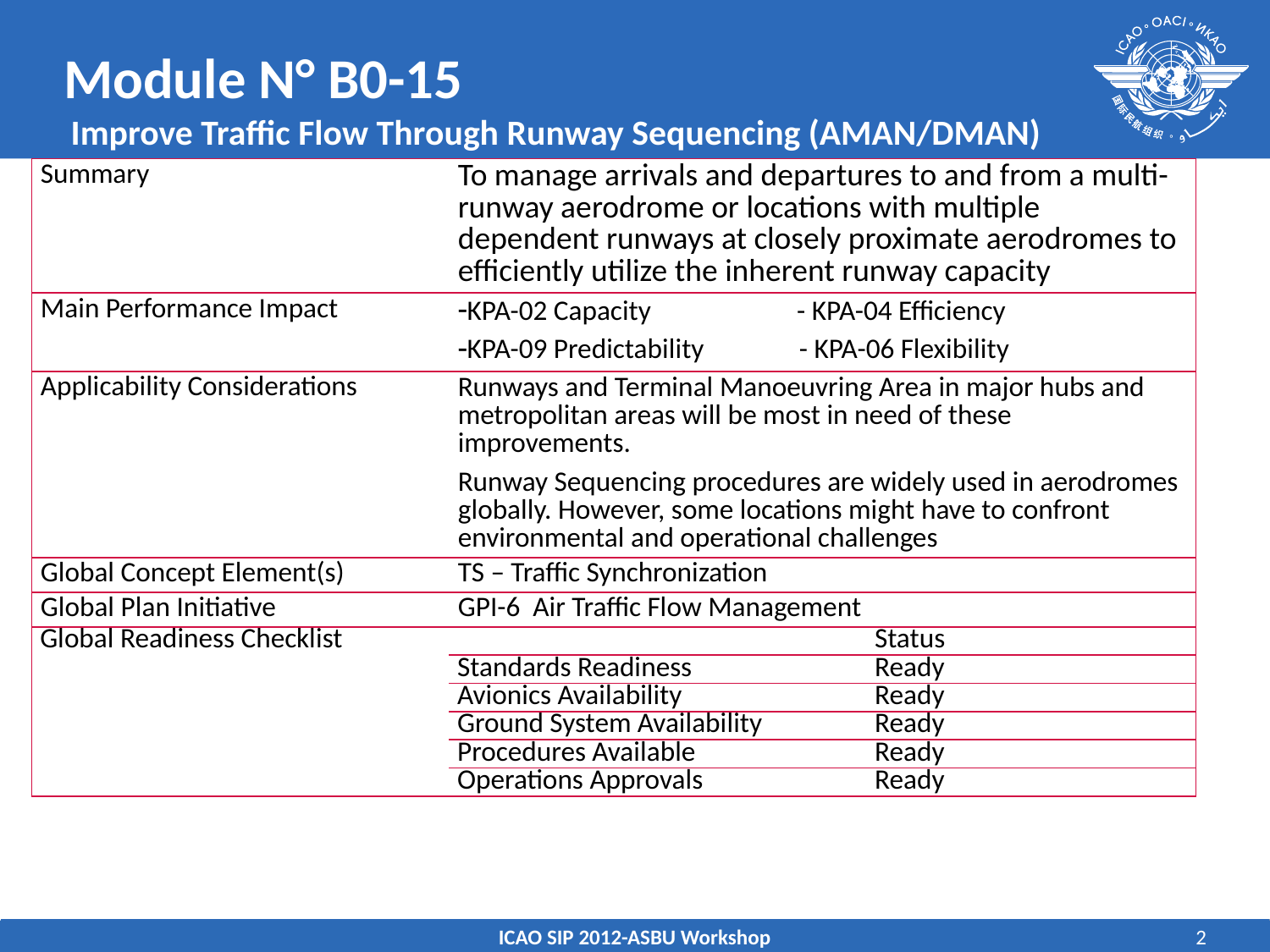

# Module N° B0-15 Improve Traffic Flow Through Runway Sequencing (AMAN/DMAN)
| Summary | To manage arrivals and departures to and from a multi-runway aerodrome or locations with multiple dependent runways at closely proximate aerodromes to efficiently utilize the inherent runway capacity |  |
| --- | --- | --- |
| Main Performance Impact | KPA-02 Capacity - KPA-04 Efficiency KPA-09 Predictability - KPA-06 Flexibility |  |
| Applicability Considerations | Runways and Terminal Manoeuvring Area in major hubs and metropolitan areas will be most in need of these improvements. Runway Sequencing procedures are widely used in aerodromes globally. However, some locations might have to confront environmental and operational challenges |  |
| Global Concept Element(s) | TS – Traffic Synchronization |  |
| Global Plan Initiative | GPI-6 Air Traffic Flow Management |  |
| Global Readiness Checklist |  | Status |
|  | Standards Readiness | Ready |
|  | Avionics Availability | Ready |
|  | Ground System Availability | Ready |
|  | Procedures Available | Ready |
|  | Operations Approvals | Ready |
ICAO SIP 2012-ASBU Workshop
2